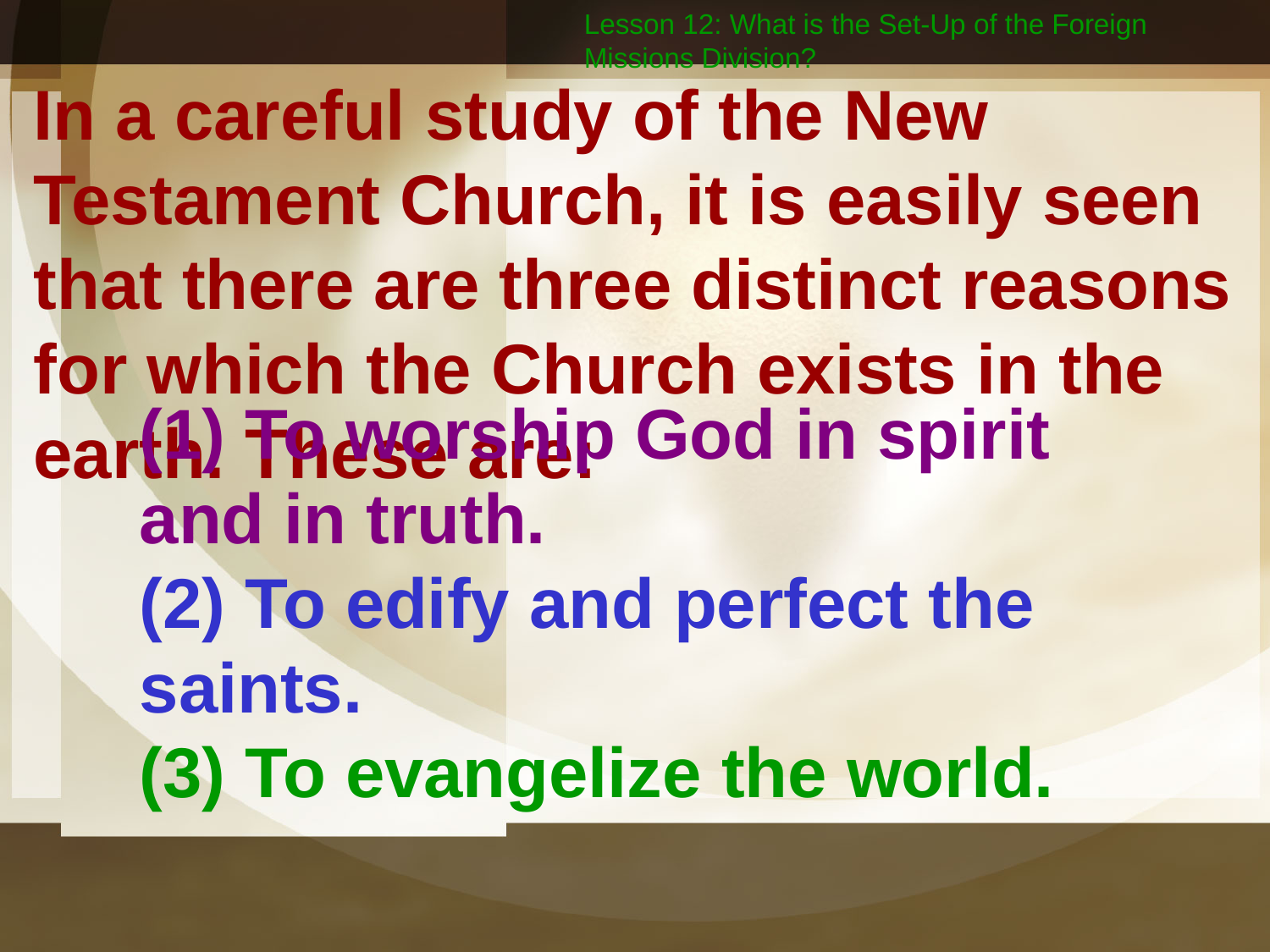

Lesson 12: What is the Set-Up of the Foreign Missions Division?
In a careful study of the New Testament Church, it is easily seen that there are three distinct reasons for which the Church exists in the earth. These are:
(1) To worship God in spirit and in truth.
(2) To edify and perfect the saints.
(3) To evangelize the world.